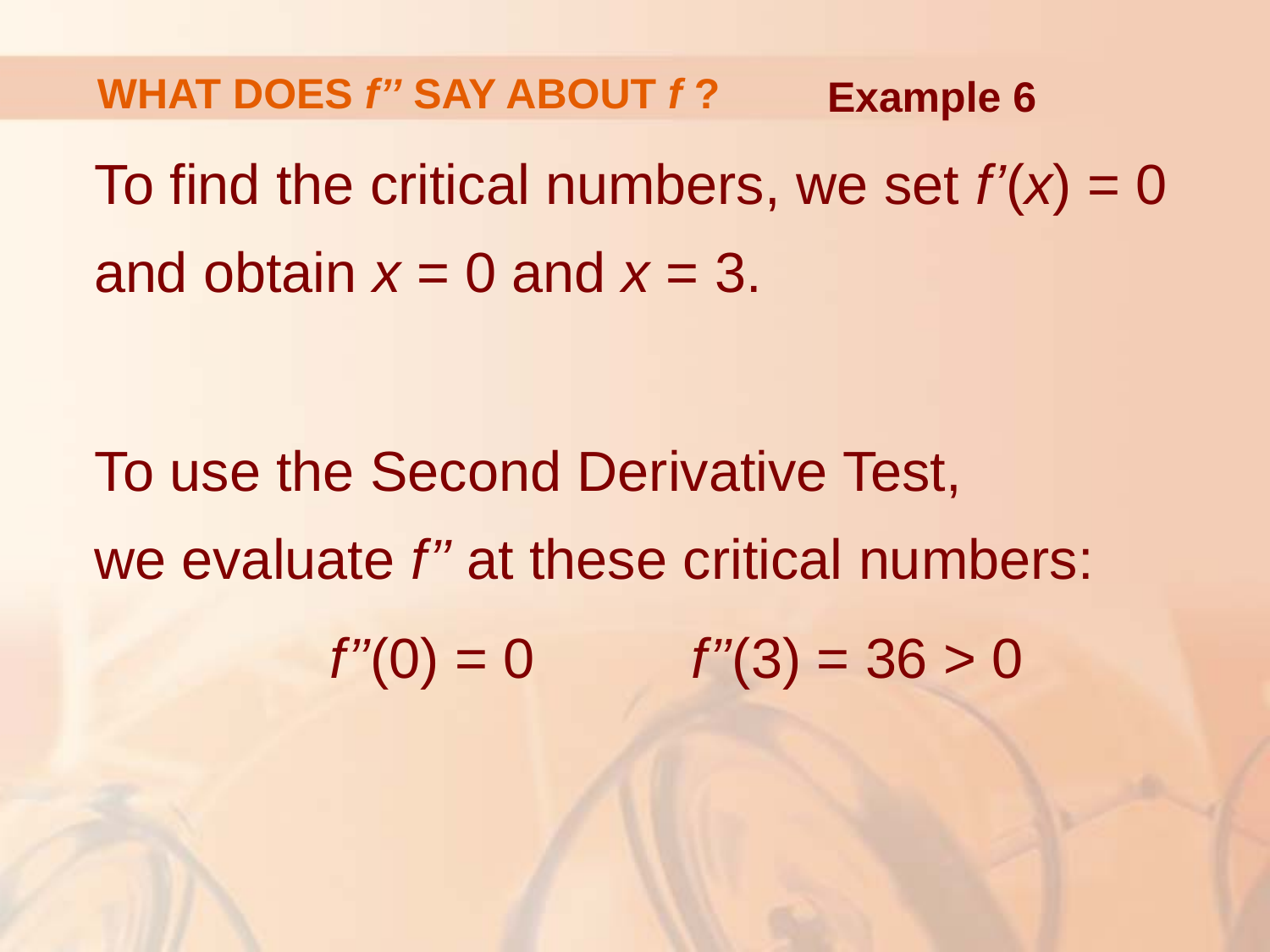

# WHAT DOES f’’ SAY ABOUT f ?
Example 6
To find the critical numbers, we set f’(x) = 0 and obtain x = 0 and x = 3.

To use the Second Derivative Test,
we evaluate f’’ at these critical numbers:
f’’(0) = 0          f’’(3) = 36 > 0